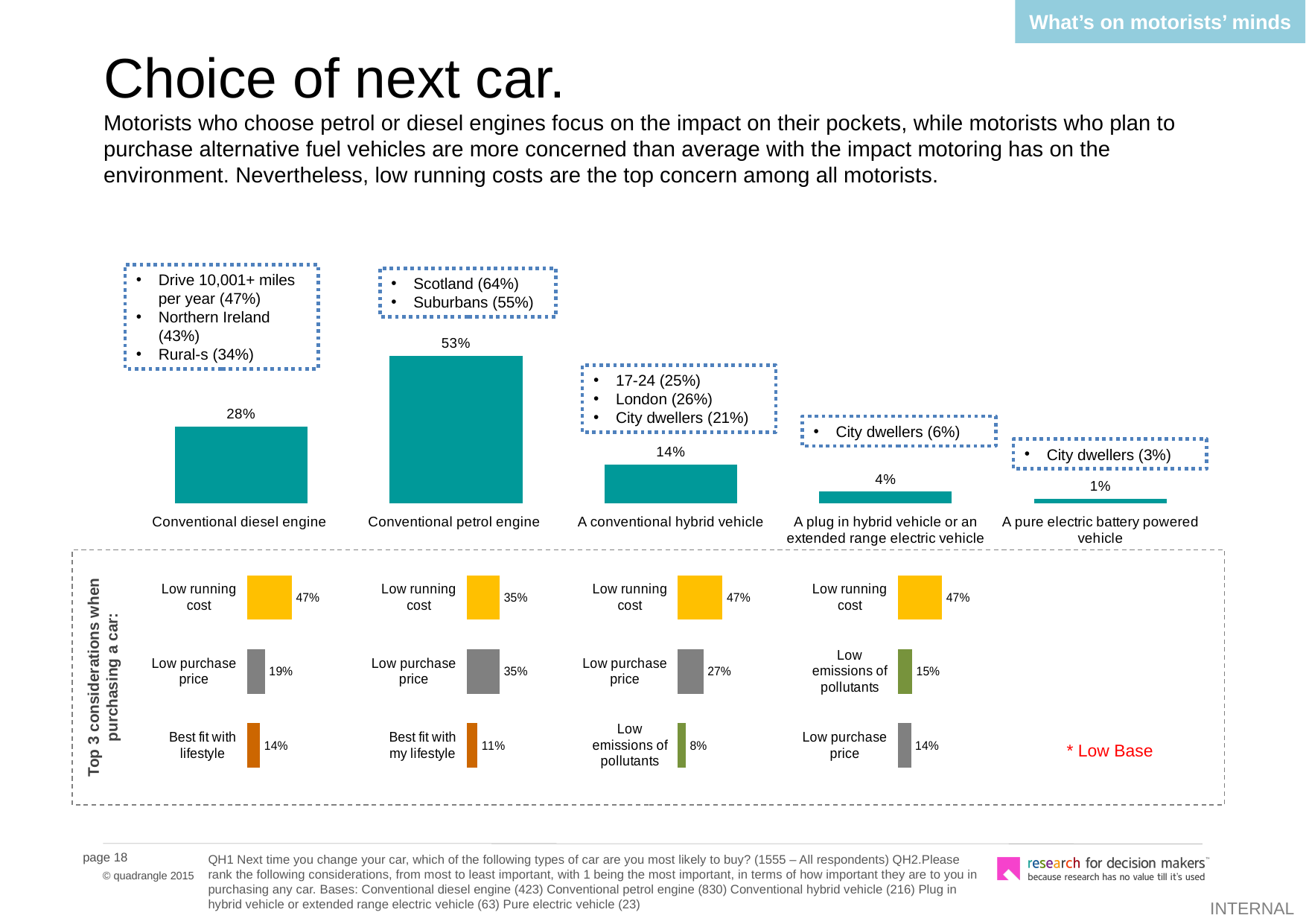

What’s on motorists’ minds
Choice of next car.
Motorists who choose petrol or diesel engines focus on the impact on their pockets, while motorists who plan to purchase alternative fuel vehicles are more concerned than average with the impact motoring has on the environment. Nevertheless, low running costs are the top concern among all motorists.
Drive 10,001+ miles per year (47%)
Northern Ireland (43%)
Rural-s (34%)
Scotland (64%)
Suburbans (55%)

### Chart

| Category | Have done more often |
|---|---|
| Conventional diesel engine  | 0.2760644077511001 |
| Conventional petrol engine  | 0.5299250851649 |
| A conventional hybrid vehicle | 0.1385661104838 |
| A plug in hybrid vehicle or an extended range electric vehicle | 0.040815037207510424 |
| A pure electric battery powered vehicle | 0.01462935939271012 |
17-24 (25%)
London (26%)
City dwellers (21%)
City dwellers (6%)
City dwellers (3%)

### Chart

| Category | Series 1 |
|---|---|
| Best fit with lifestyle | 0.14 |
| Low purchase price | 0.19 |
| Low running cost | 0.4700000000000001 |

### Chart

| Category | Series 1 |
|---|---|
| Best fit with my lifestyle | 0.1127485157677 |
| Low purchase price | 0.3469826047048035 |
| Low running cost | 0.3470119360284001 |

### Chart

| Category | Series 1 |
|---|---|
| Low emissions of pollutants | 0.08453366857511077 |
| Low purchase price | 0.269579537529 |
| Low running cost | 0.468269788939902 |

### Chart

| Category | Series 1 |
|---|---|
| Low purchase price | 0.1395985970750004 |
| Low emissions of pollutants | 0.15098743606950127 |
| Low running cost | 0.46548795129470294 |
Top 3 considerations when purchasing a car:
* Low Base
QH1 Next time you change your car, which of the following types of car are you most likely to buy? (1555 – All respondents) QH2.Please rank the following considerations, from most to least important, with 1 being the most important, in terms of how important they are to you in purchasing any car. Bases: Conventional diesel engine (423) Conventional petrol engine (830) Conventional hybrid vehicle (216) Plug in hybrid vehicle or extended range electric vehicle (63) Pure electric vehicle (23)